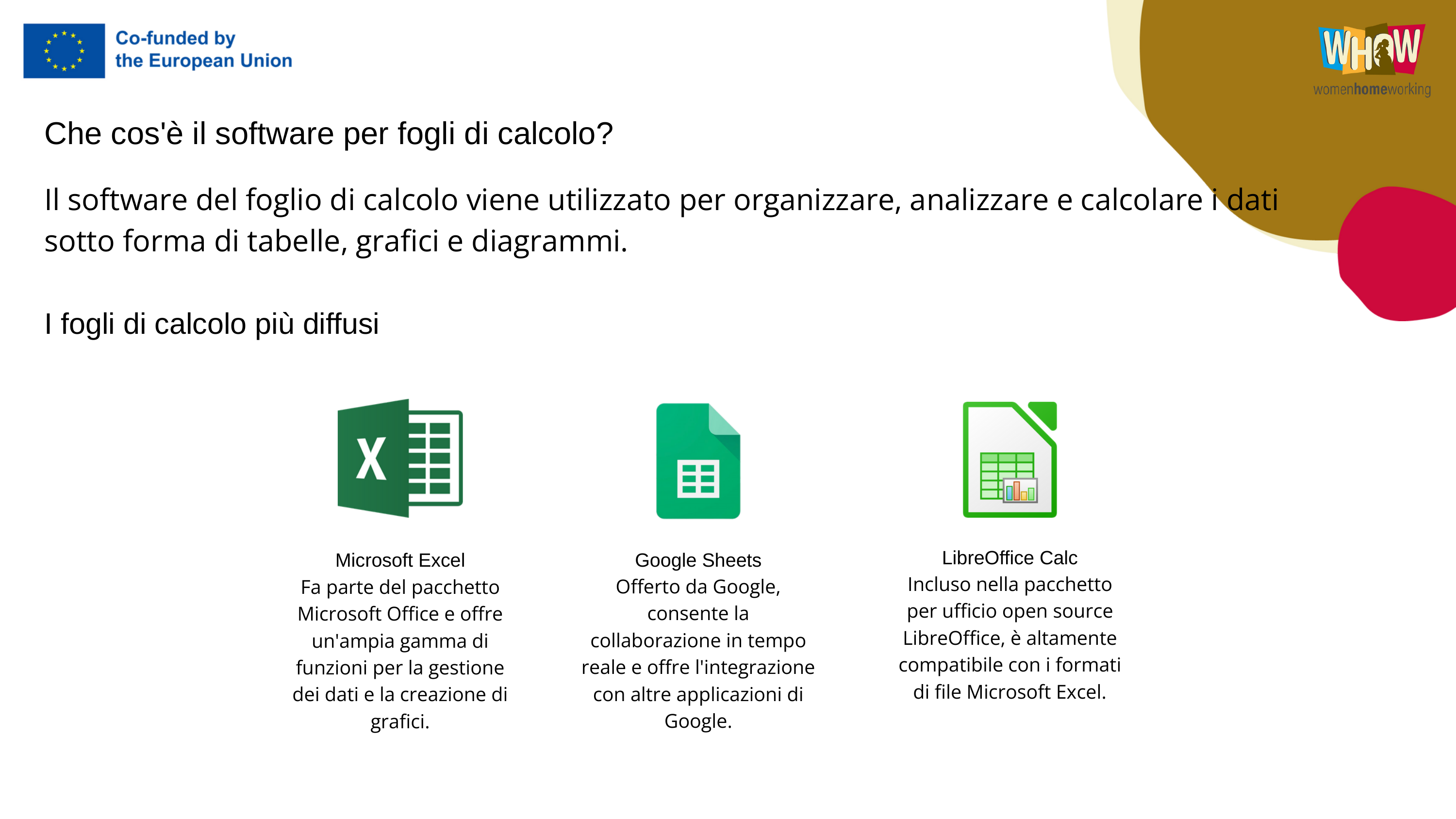

Che cos'è il software per fogli di calcolo?
Il software del foglio di calcolo viene utilizzato per organizzare, analizzare e calcolare i dati sotto forma di tabelle, grafici e diagrammi.
I fogli di calcolo più diffusi

Microsoft Excel
Fa parte del pacchetto Microsoft Office e offre un'ampia gamma di funzioni per la gestione dei dati e la creazione di grafici.
LibreOffice Calc
Incluso nella pacchetto per ufficio open source LibreOffice, è altamente compatibile con i formati di file Microsoft Excel.
Google Sheets
Offerto da Google, consente la collaborazione in tempo reale e offre l'integrazione con altre applicazioni di Google.